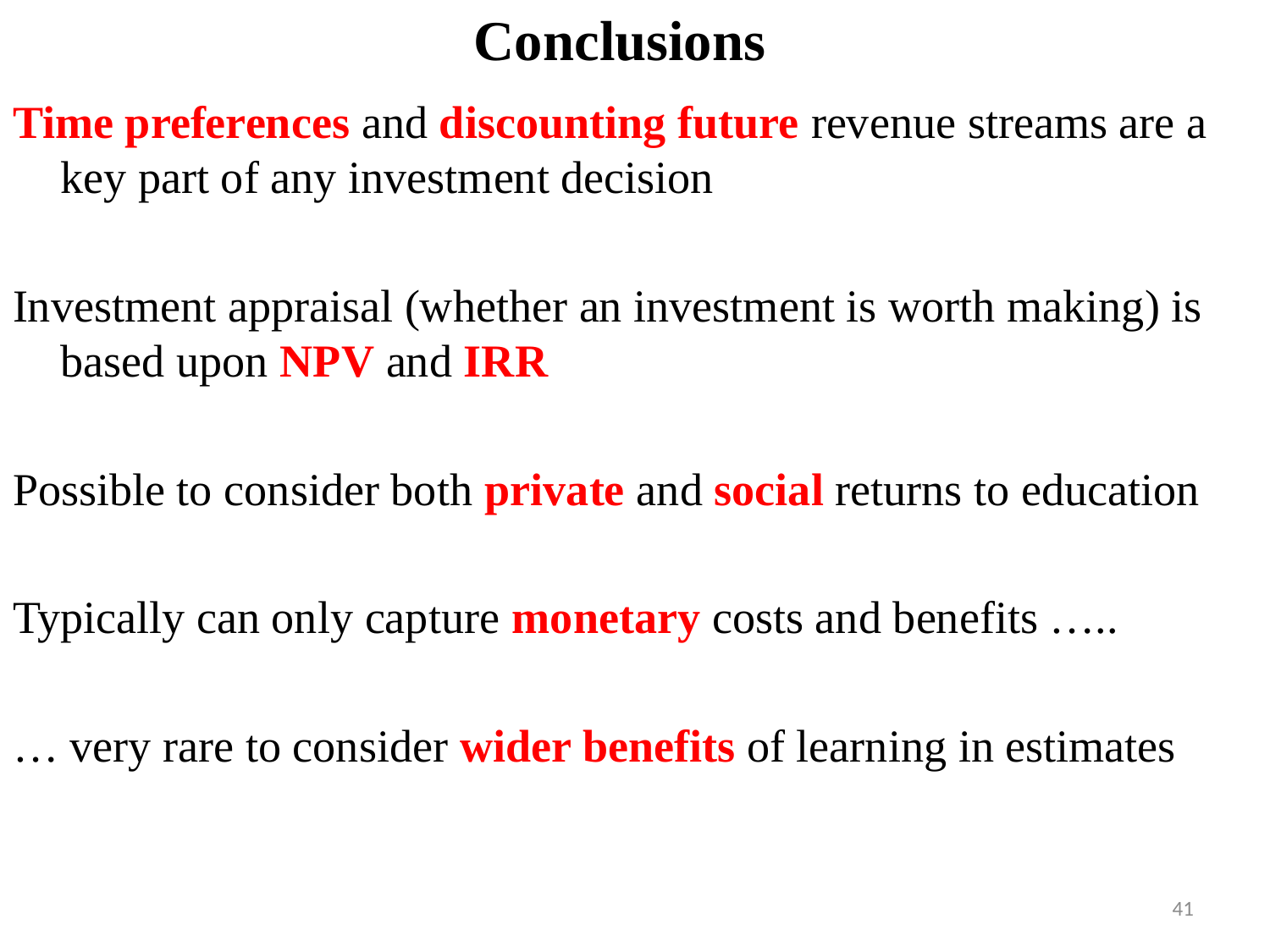

# Conclusions
Time preferences and discounting future revenue streams are a key part of any investment decision

Investment appraisal (whether an investment is worth making) is based upon NPV and IRR

Possible to consider both private and social returns to education

Typically can only capture monetary costs and benefits …..

… very rare to consider wider benefits of learning in estimates

41